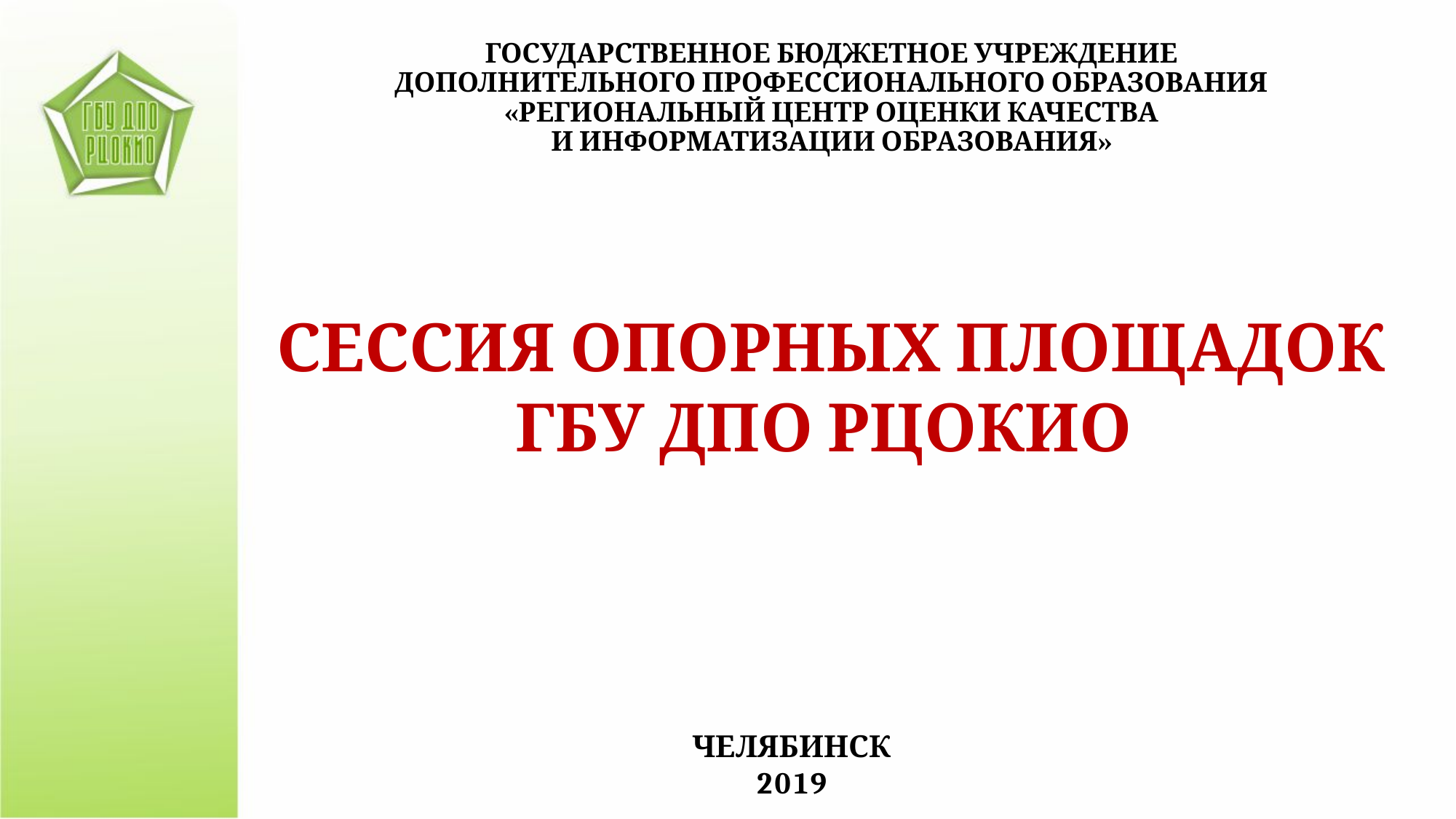

ГОСУДАРСТВЕННОЕ БЮДЖЕТНОЕ УЧРЕЖДЕНИЕ
ДОПОЛНИТЕЛЬНОГО ПРОФЕССИОНАЛЬНОГО ОБРАЗОВАНИЯ
«РЕГИОНАЛЬНЫЙ ЦЕНТР ОЦЕНКИ КАЧЕСТВА
И ИНФОРМАТИЗАЦИИ ОБРАЗОВАНИЯ»

СЕССИЯ ОПОРНЫХ ПЛОЩАДОК
ГБУ ДПО РЦОКИО
ЧЕЛЯБИНСК
2019